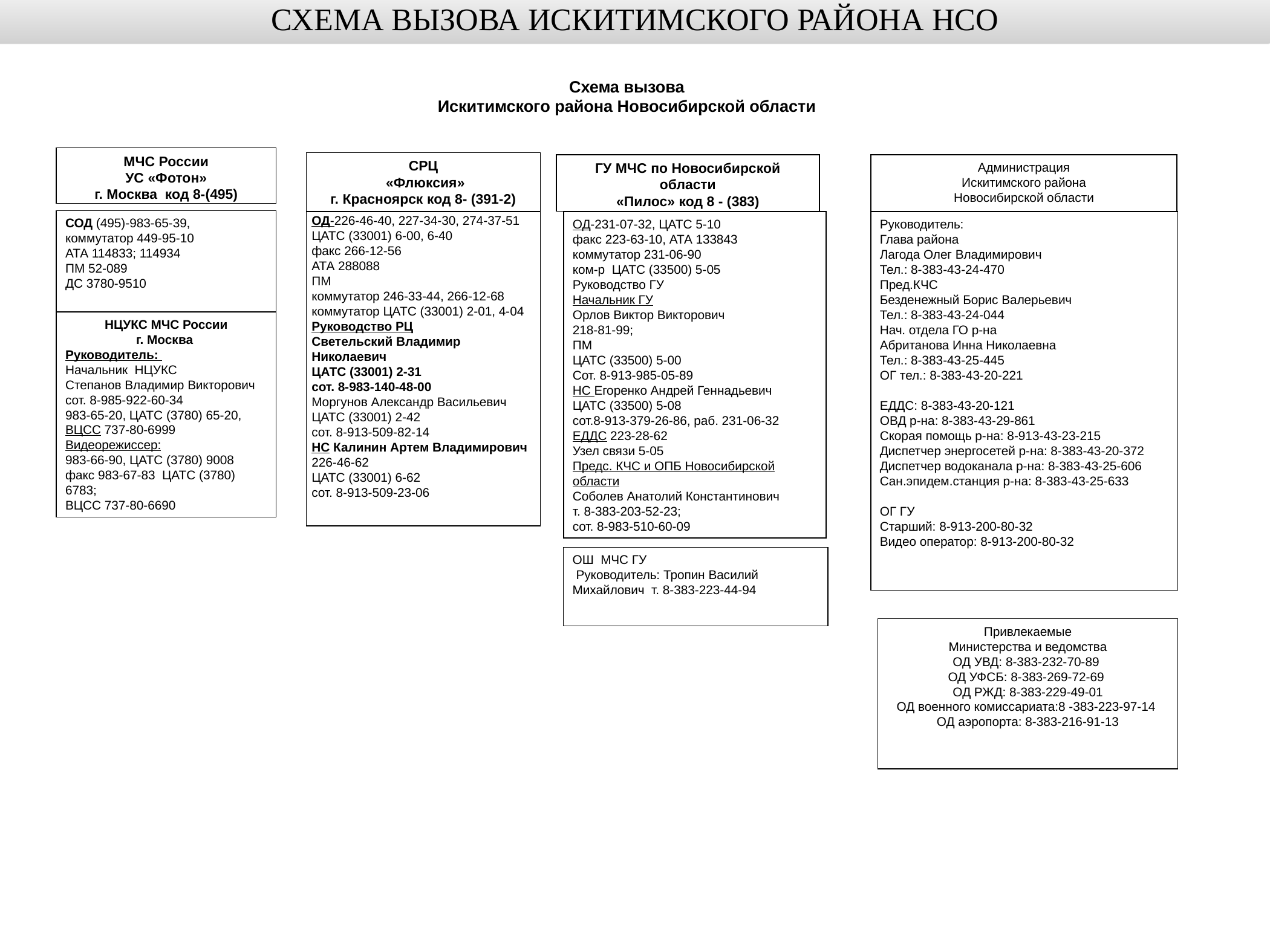

СХЕМА ВЫЗОВА ИСКИТИМСКОГО РАЙОНА НСО
Схема вызова
Искитимского района Новосибирской области
МЧС России
УС «Фотон»
г. Москва  код 8-(495)
СРЦ
 «Флюксия»
г. Красноярск код 8- (391-2)
ГУ МЧС по Новосибирской
области
«Пилос» код 8 - (383)
Администрация
Искитимского района
Новосибирской области

СОД (495)-983-65-39,
коммутатор 449-95-10
АТА 114833; 114934
ПМ 52-089
ДС 3780-9510
ОД-226-46-40, 227-34-30, 274-37-51
ЦАТС (33001) 6-00, 6-40
факс 266-12-56
АТА 288088
ПМ
коммутатор 246-33-44, 266-12-68
коммутатор ЦАТС (33001) 2-01, 4-04
Руководство РЦ
Светельский Владимир Николаевич
ЦАТС (33001) 2-31
сот. 8-983-140-48-00
Моргунов Александр Васильевич
ЦАТС (33001) 2-42
сот. 8-913-509-82-14
НС Калинин Артем Владимирович
226-46-62
ЦАТС (33001) 6-62
сот. 8-913-509-23-06
ОД-231-07-32, ЦАТС 5-10
факс 223-63-10, АТА 133843
коммутатор 231-06-90
ком-р  ЦАТС (33500) 5-05
Руководство ГУ
Начальник ГУ
Орлов Виктор Викторович                     218-81-99;
ПМ
ЦАТС (33500) 5-00
Сот. 8-913-985-05-89
НС Егоренко Андрей Геннадьевич
ЦАТС (33500) 5-08
сот.8-913-379-26-86, раб. 231-06-32
ЕДДС 223-28-62
Узел связи 5-05
Предс. КЧС и ОПБ Новосибирской области
Соболев Анатолий Константинович
т. 8-383-203-52-23;
сот. 8-983-510-60-09
Руководитель:
Глава района
Лагода Олег Владимирович
Тел.: 8-383-43-24-470
Пред.КЧС
Безденежный Борис Валерьевич
Тел.: 8-383-43-24-044
Нач. отдела ГО р-на
Абританова Инна Николаевна
Тел.: 8-383-43-25-445
ОГ тел.: 8-383-43-20-221

ЕДДС: 8-383-43-20-121
ОВД р-на: 8-383-43-29-861
Скорая помощь р-на: 8-913-43-23-215
Диспетчер энергосетей р-на: 8-383-43-20-372
Диспетчер водоканала р-на: 8-383-43-25-606
Сан.эпидем.станция р-на: 8-383-43-25-633

ОГ ГУ
Старший: 8-913-200-80-32
Видео оператор: 8-913-200-80-32
НЦУКС МЧС России
г. Москва
Руководитель:
Начальник  НЦУКС
Степанов Владимир Викторович
сот. 8-985-922-60-34
983-65-20, ЦАТС (3780) 65-20,
ВЦСС 737-80-6999
Видеорежиссер:
983-66-90, ЦАТС (3780) 9008
факс 983-67-83  ЦАТС (3780) 6783;
ВЦСС 737-80-6690
ОШ  МЧС ГУ
 Руководитель: Тропин Василий Михайлович  т. 8-383-223-44-94
Привлекаемые
Министерства и ведомства
ОД УВД: 8-383-232-70-89
ОД УФСБ: 8-383-269-72-69
ОД РЖД: 8-383-229-49-01
ОД военного комиссариата:8 -383-223-97-14
ОД аэропорта: 8-383-216-91-13